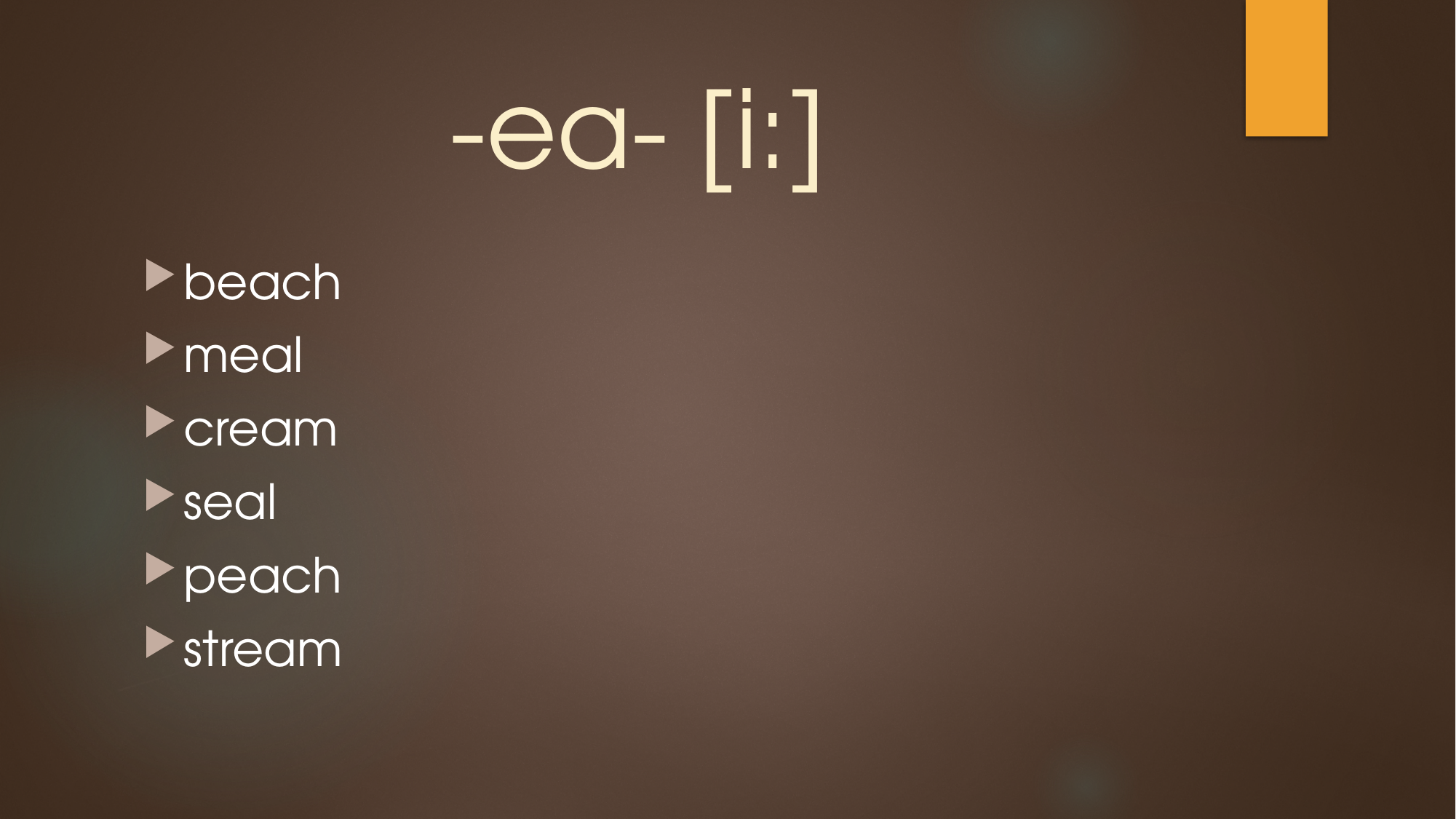

# -ea- [i:]
beach
meal
cream
seal
peach
stream